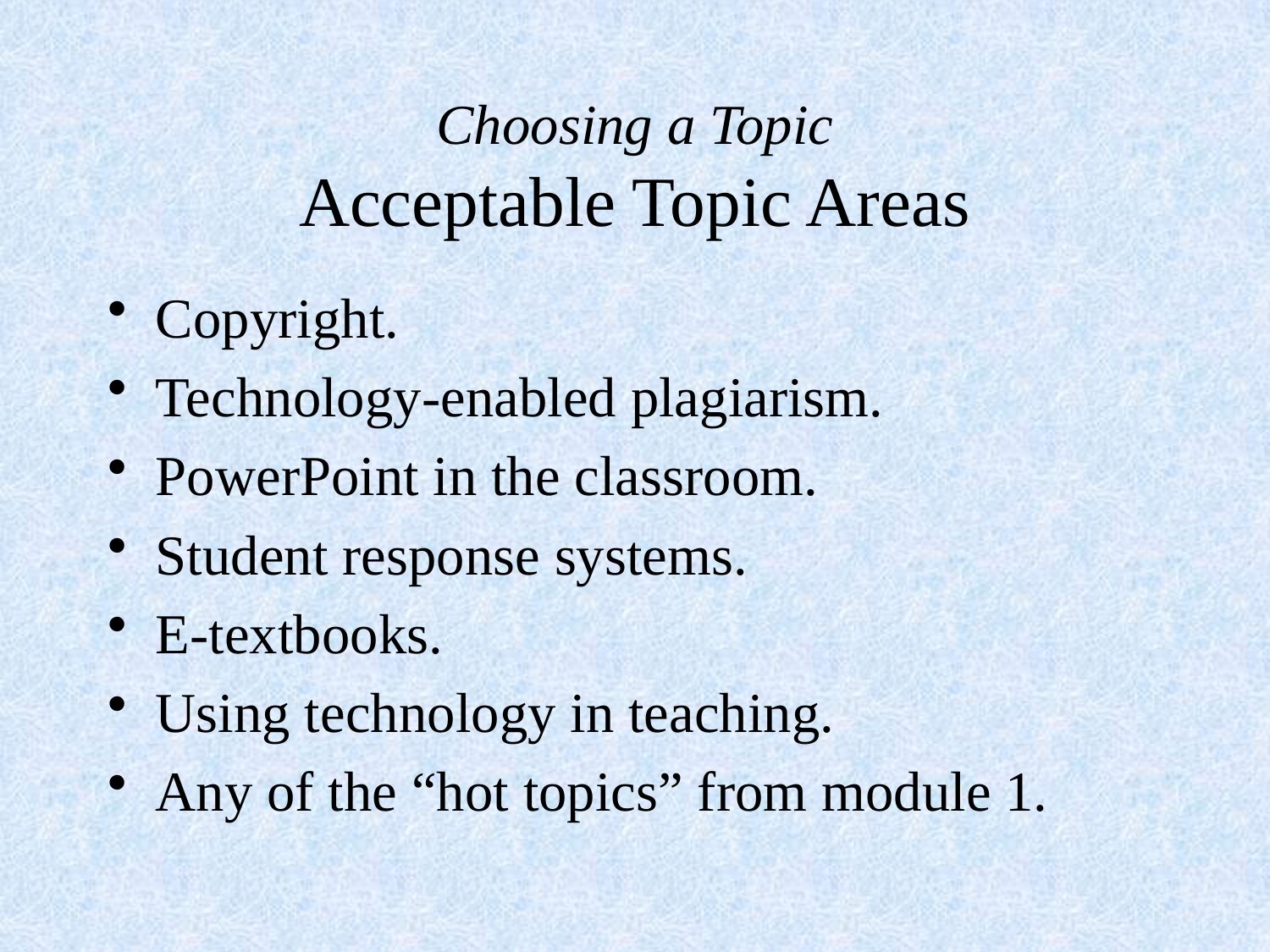

# Choosing a Topic Acceptable Topic Areas
Copyright.
Technology-enabled plagiarism.
PowerPoint in the classroom.
Student response systems.
E-textbooks.
Using technology in teaching.
Any of the “hot topics” from module 1.